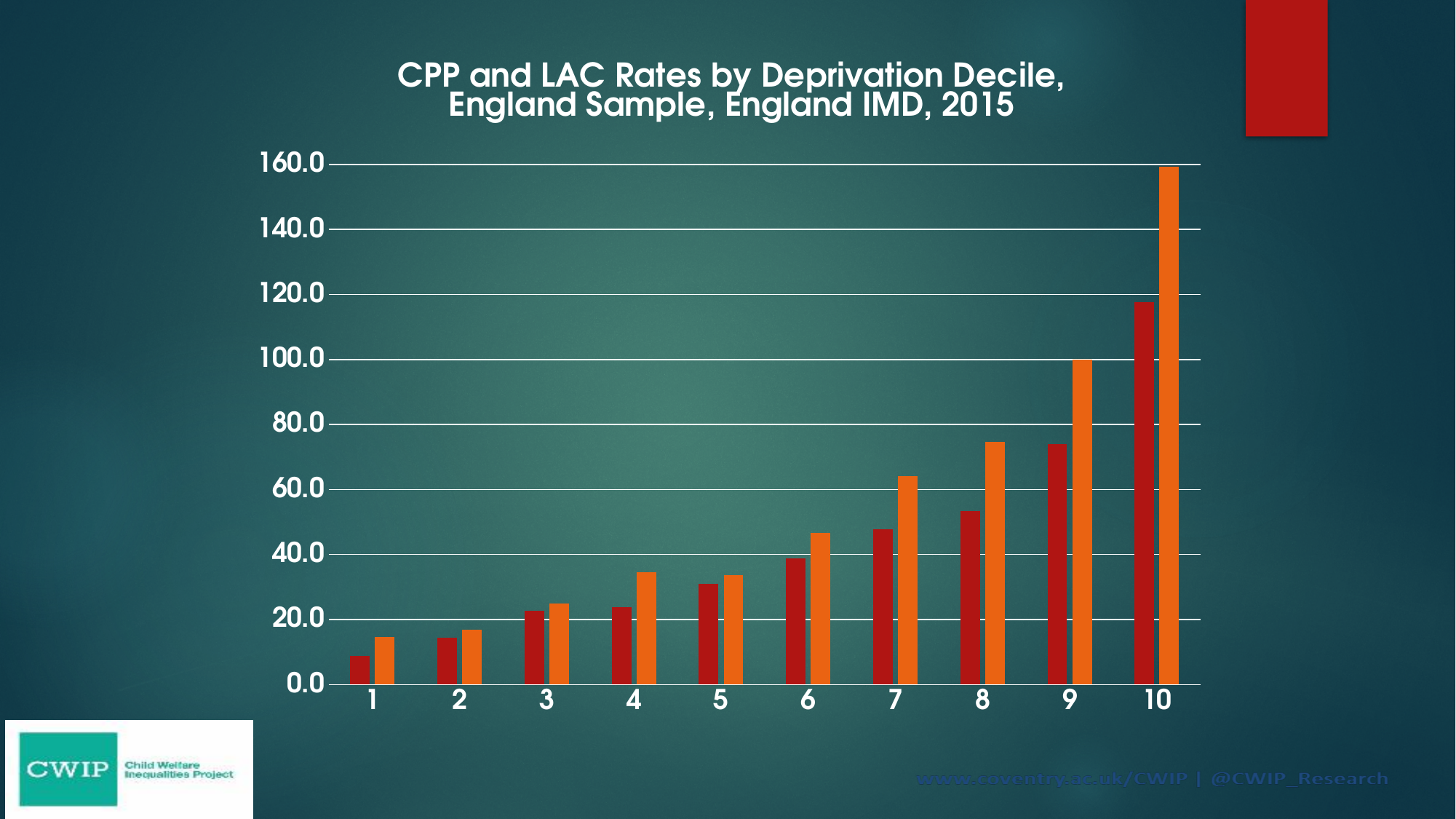

#

### Chart: CPP and LAC Rates by Deprivation Decile, England Sample, England IMD, 2015

| Category |  |  |
|---|---|---|